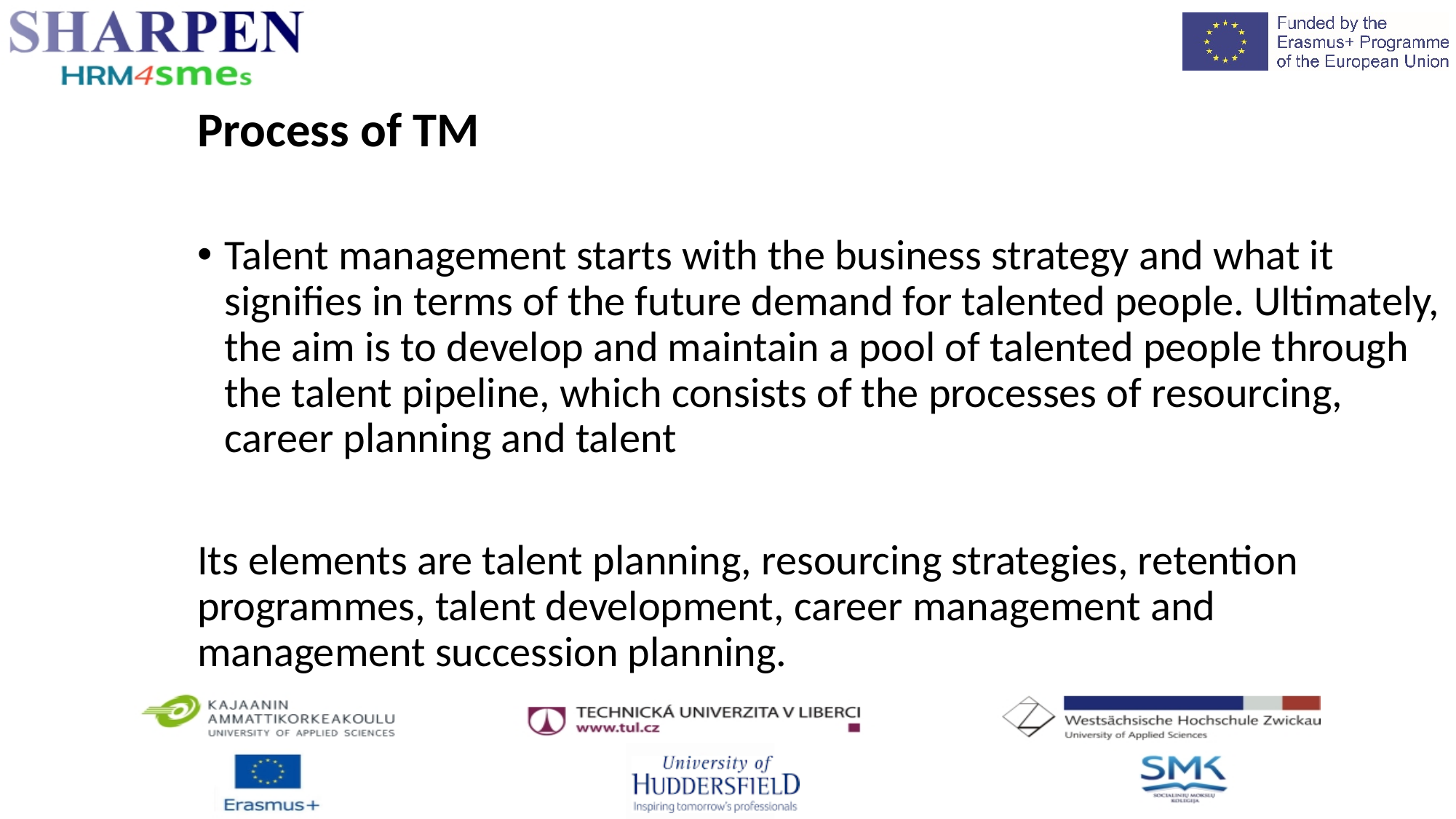

Process of TM

Talent management starts with the business strategy and what it signifies in terms of the future demand for talented people. Ultimately, the aim is to develop and maintain a pool of talented people through the talent pipeline, which consists of the processes of resourcing, career planning and talent

Its elements are talent planning, resourcing strategies, retention programmes, talent development, career management and management succession planning.